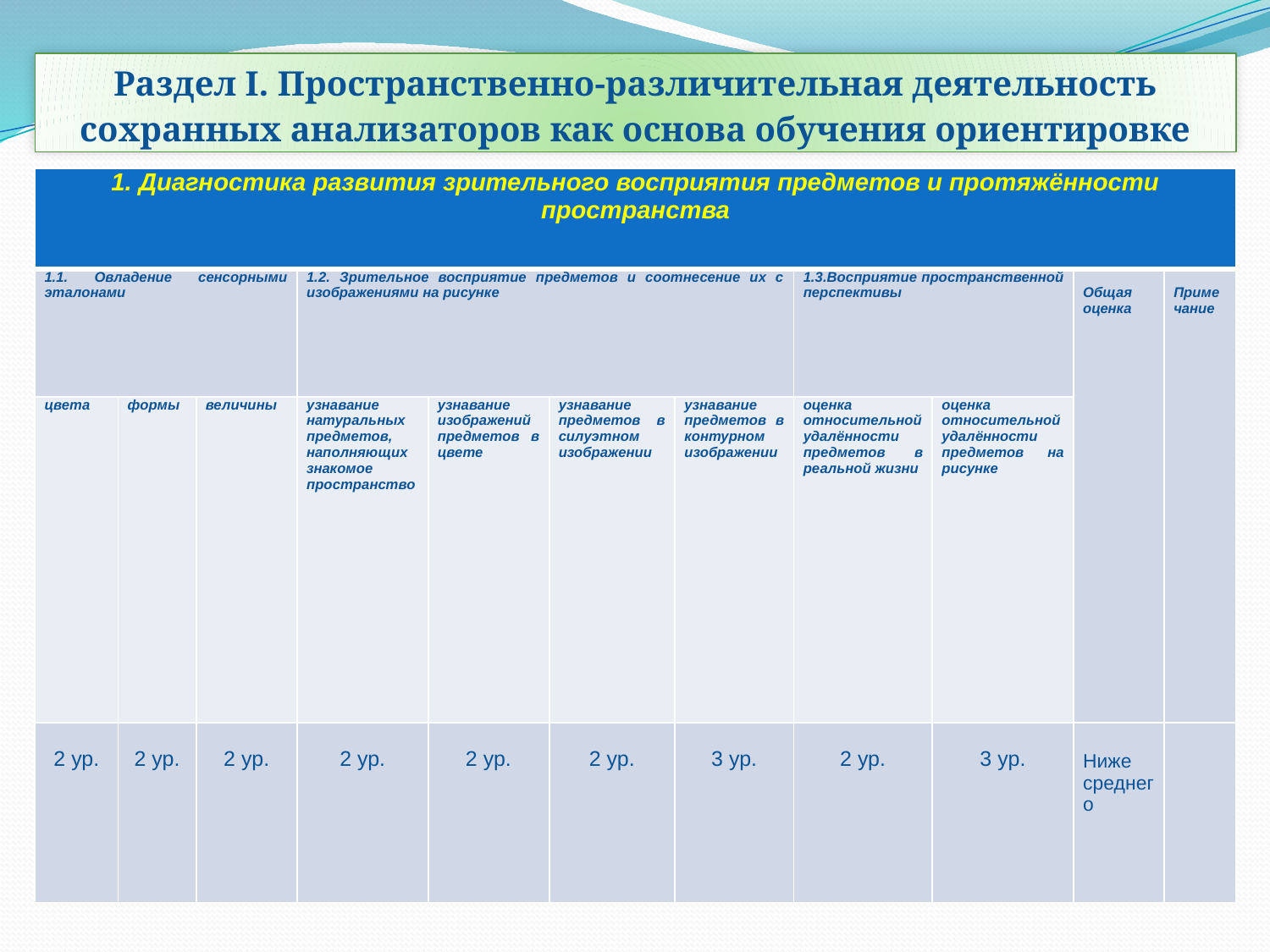

# Раздел I. Пространственно-различительная деятельность сохранных анализаторов как основа обучения ориентировке
| 1. Диагностика развития зрительного восприятия предметов и протяжённости пространства |  |  |  |  |  |  |  |  |  |  |
| --- | --- | --- | --- | --- | --- | --- | --- | --- | --- | --- |
| 1.1. Овладение сенсорными эталонами |  |  | 1.2. Зрительное восприятие предметов и соотнесение их с изображениями на рисунке |  |  |  | 1.3.Восприятие пространственной перспективы |  | Общая оценка | Приме чание |
| цвета | формы | величины | узнавание натуральных предметов, наполняющих знакомое пространство | узнавание изображений предметов в цвете | узнавание предметов в силуэтном изображении | узнавание предметов в контурном изображении | оценка относительной удалённости предметов в реальной жизни | оценка относительной удалённости предметов на рисунке |  |  |
| 2 ур. | 2 ур. | 2 ур. | 2 ур. | 2 ур. | 2 ур. | 3 ур. | 2 ур. | 3 ур. | Ниже среднего |  |